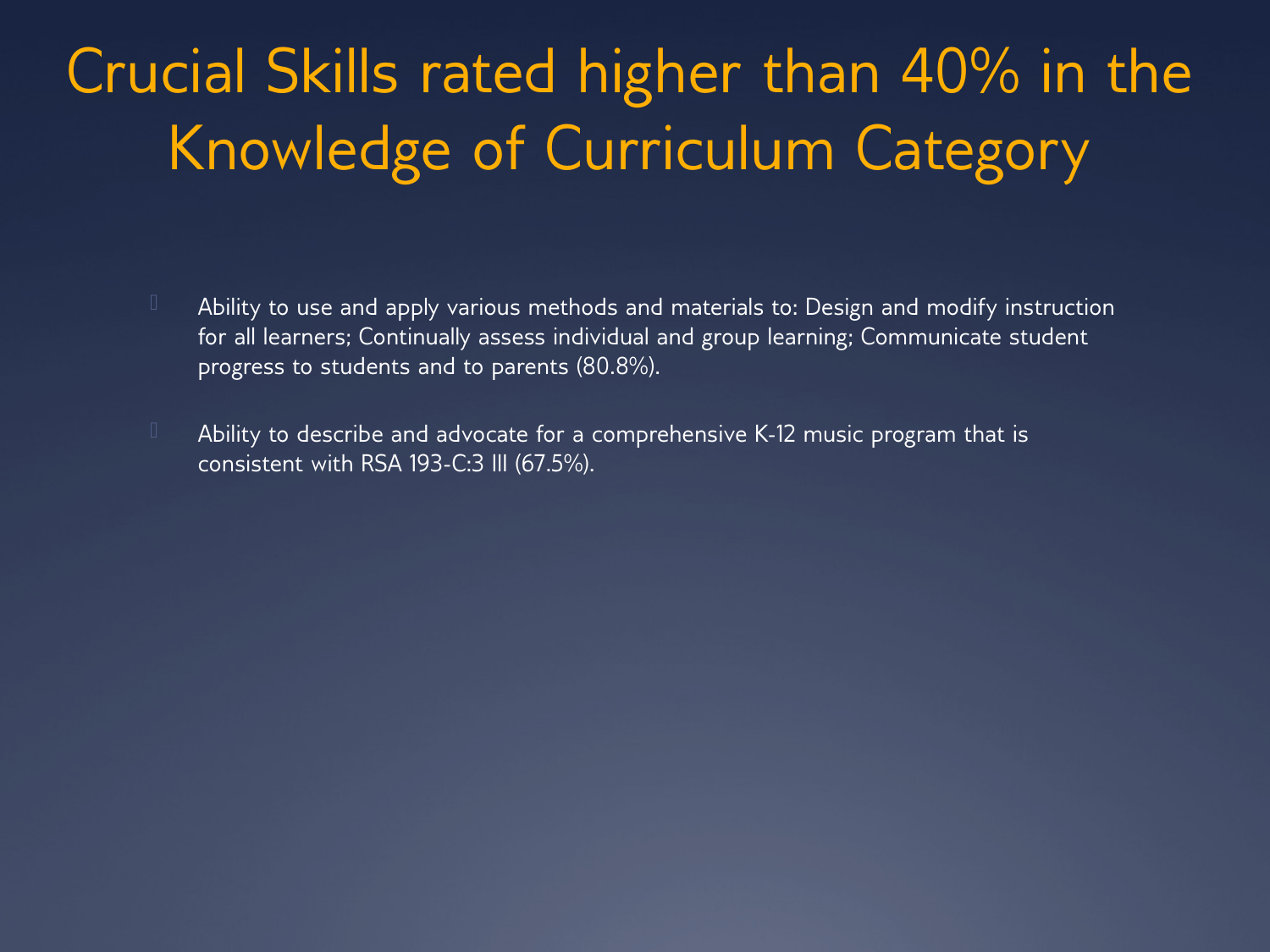

# Crucial Skills rated higher than 40% in the Knowledge of Curriculum Category
Ability to use and apply various methods and materials to: Design and modify instruction for all learners; Continually assess individual and group learning; Communicate student progress to students and to parents (80.8%).
Ability to describe and advocate for a comprehensive K-12 music program that is consistent with RSA 193-C:3 III (67.5%).